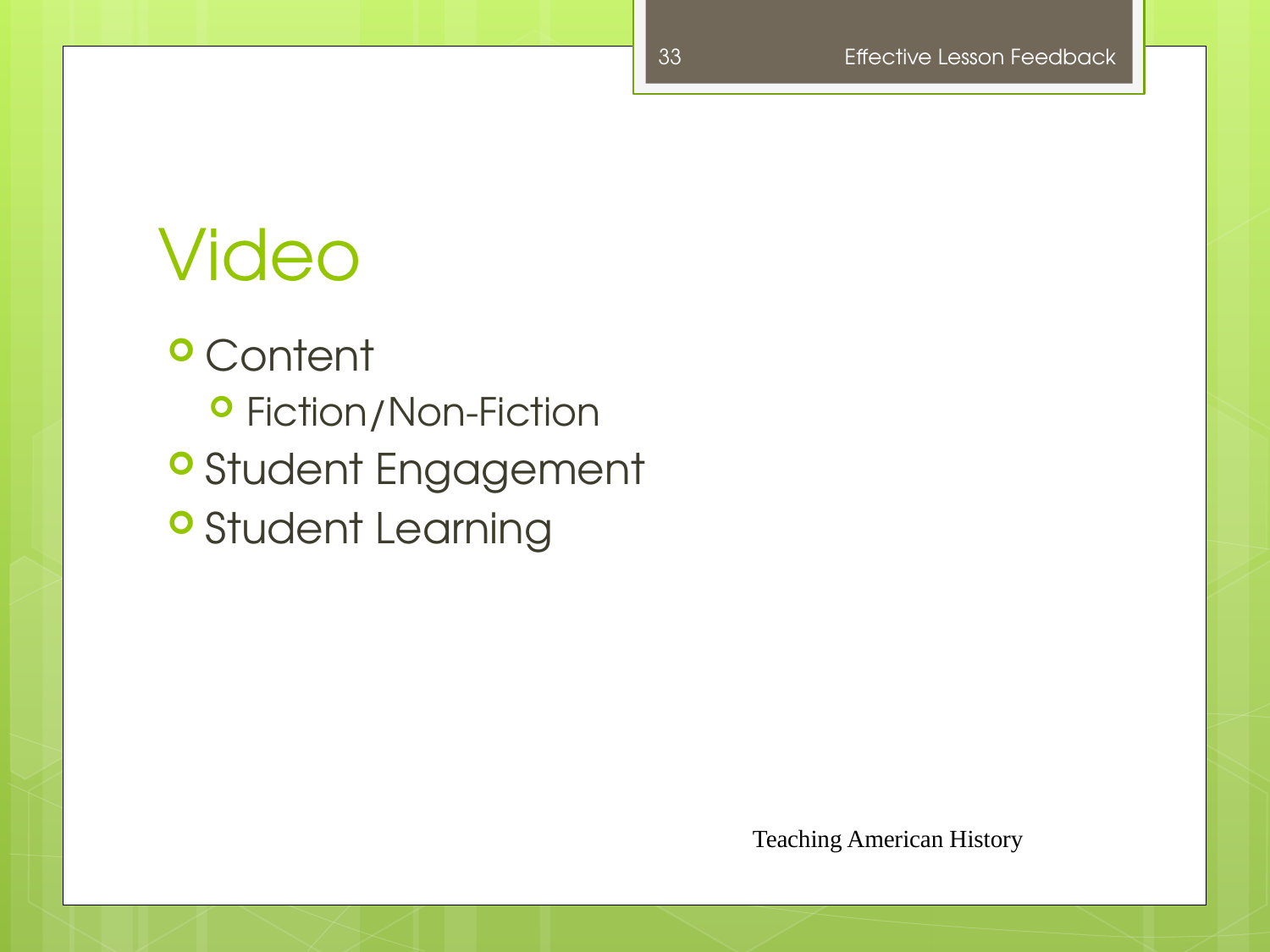

33
Effective Lesson Feedback
# Video
Content
Fiction/Non-Fiction
Student Engagement
Student Learning

Teaching American History